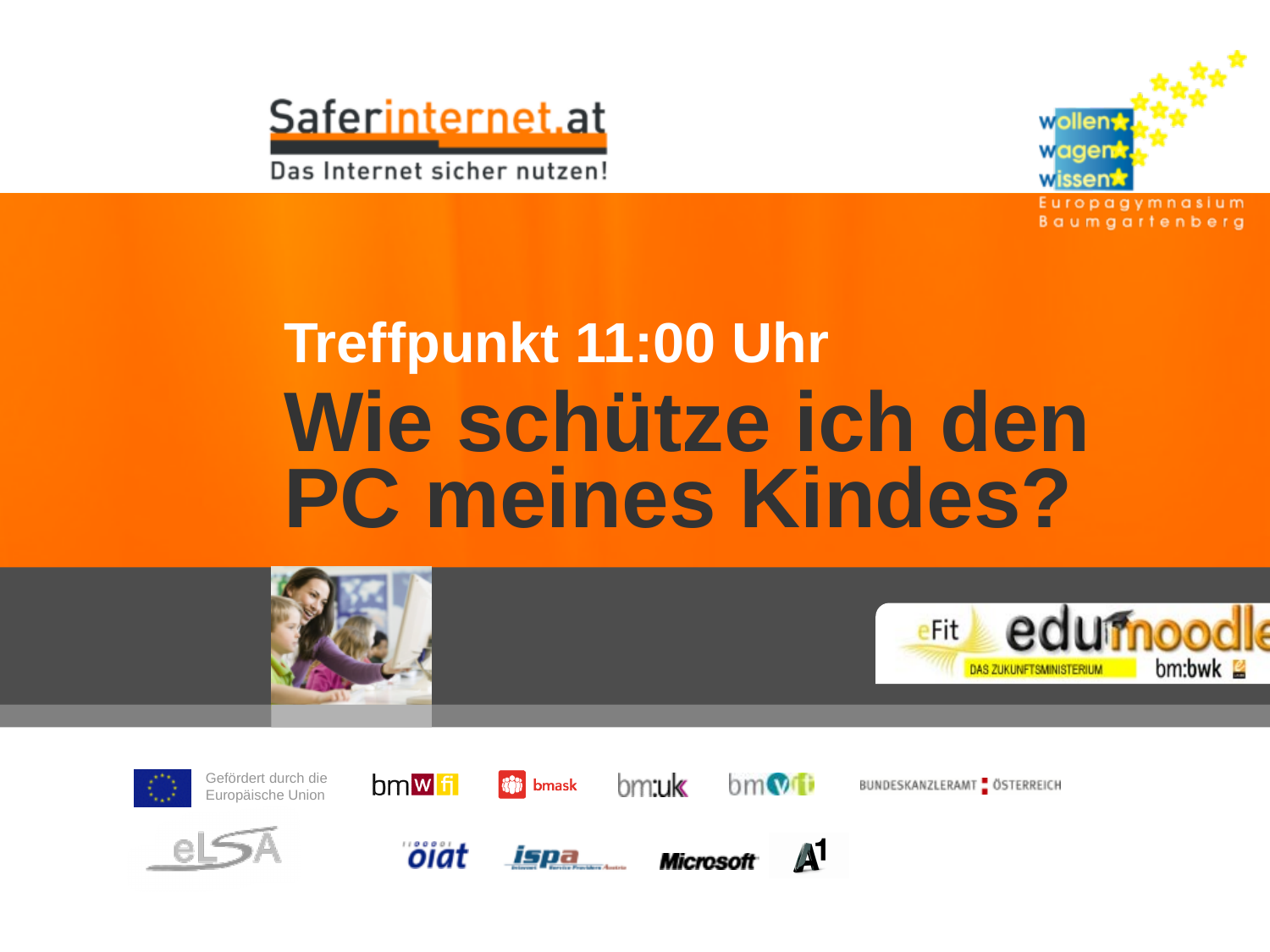

# Treffpunkt 11:00 Uhr
Wie schütze ich den PC meines Kindes?